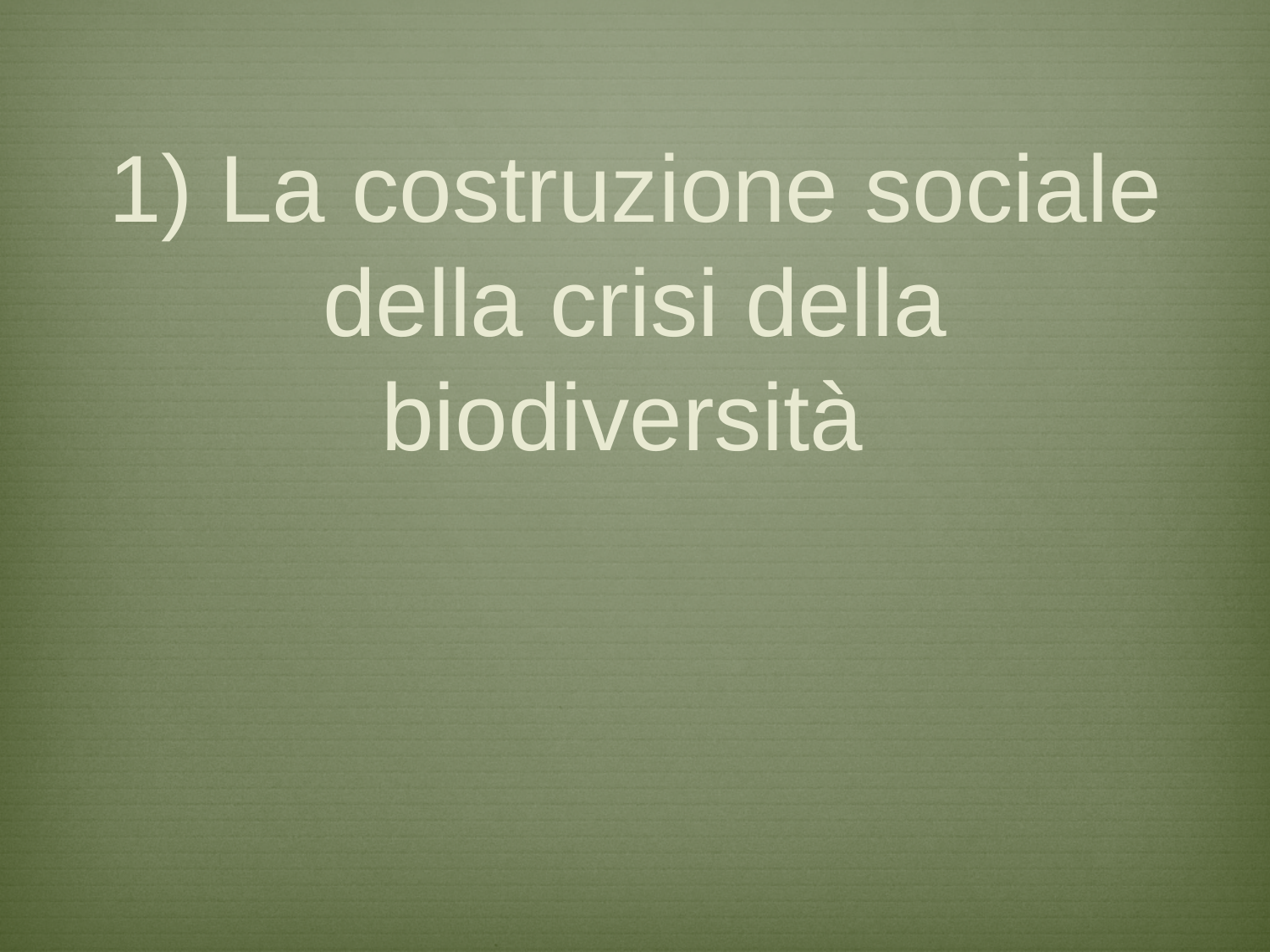

# 1) La costruzione sociale della crisi della biodiversità